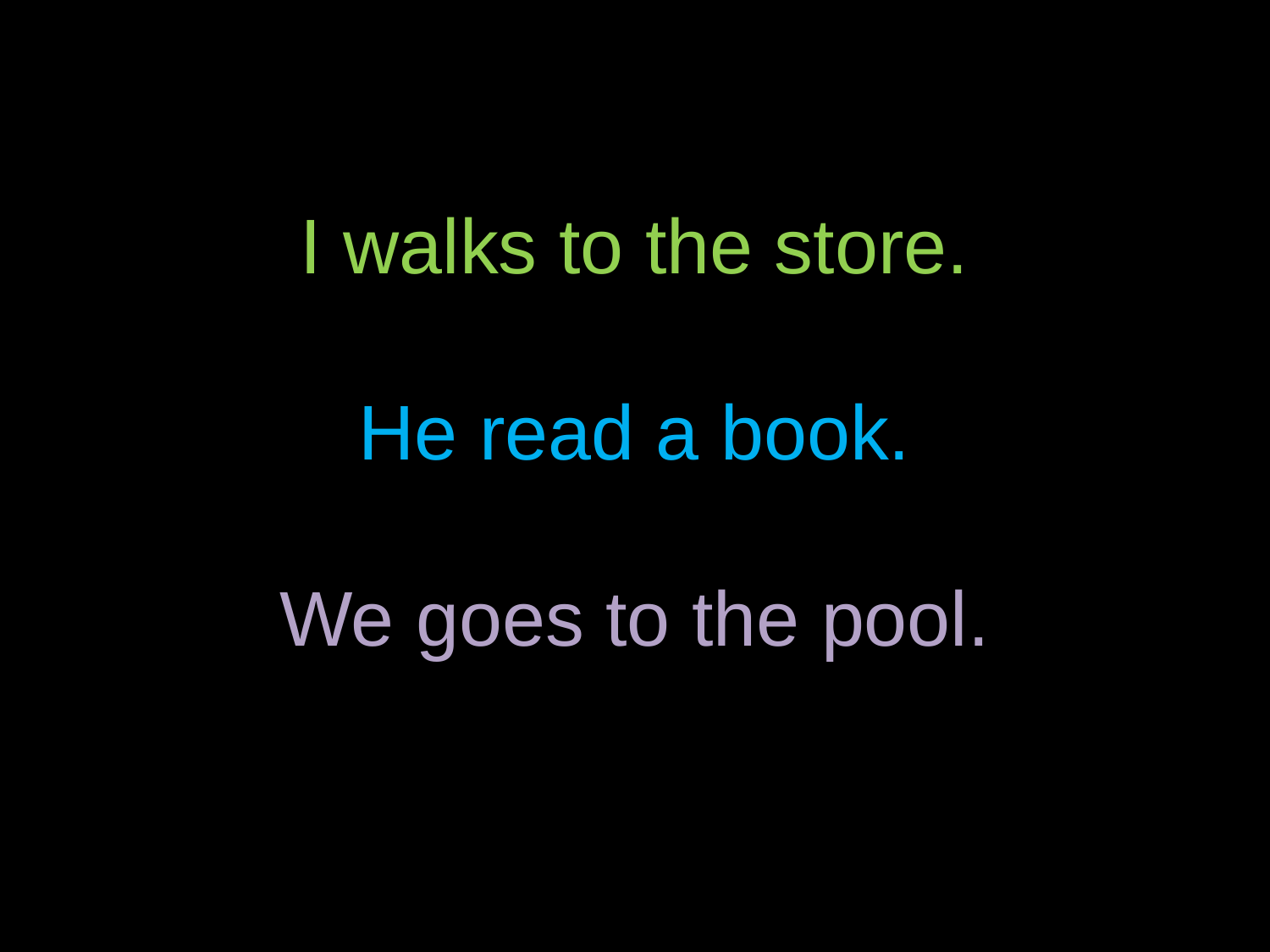

I walks to the store.

He read a book.

We goes to the pool.